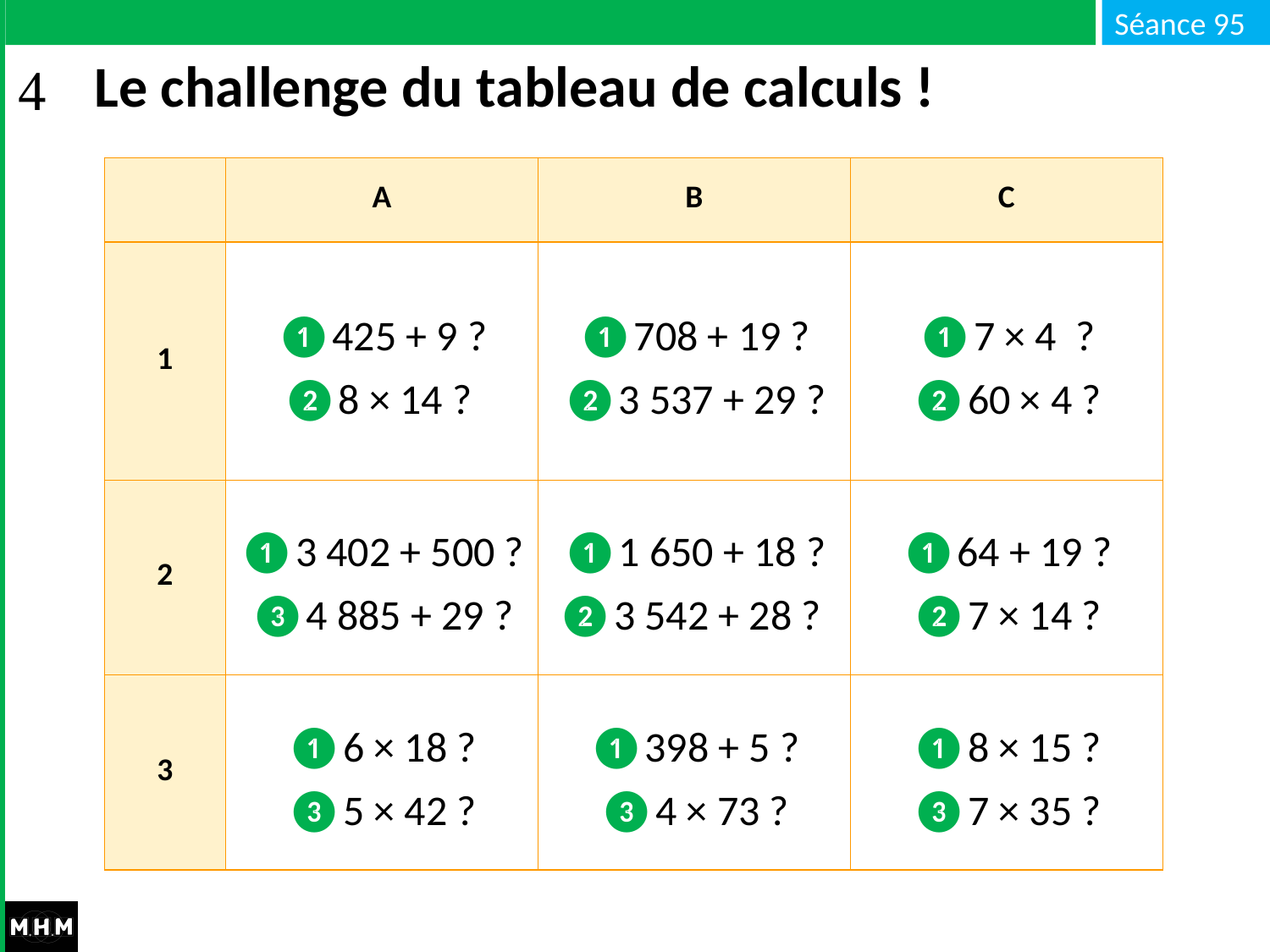

# Le challenge du tableau de calculs !
|  | A | B | C |
| --- | --- | --- | --- |
| 1 | ❶425 + 9 ? ❷8 × 14 ? | ❶708 + 19 ? ❷3 537 + 29 ? | ❶7 × 4 ? ❷60 × 4 ? |
| 2 | ❶3 402 + 500 ? ❸4 885 + 29 ? | ❶1 650 + 18 ? ❷3 542 + 28 ? | ❶64 + 19 ? ❷7 × 14 ? |
| 3 | ❶6 × 18 ? ❸5 × 42 ? | ❶398 + 5 ? ❸4 × 73 ? | ❶8 × 15 ? ❸7 × 35 ? |